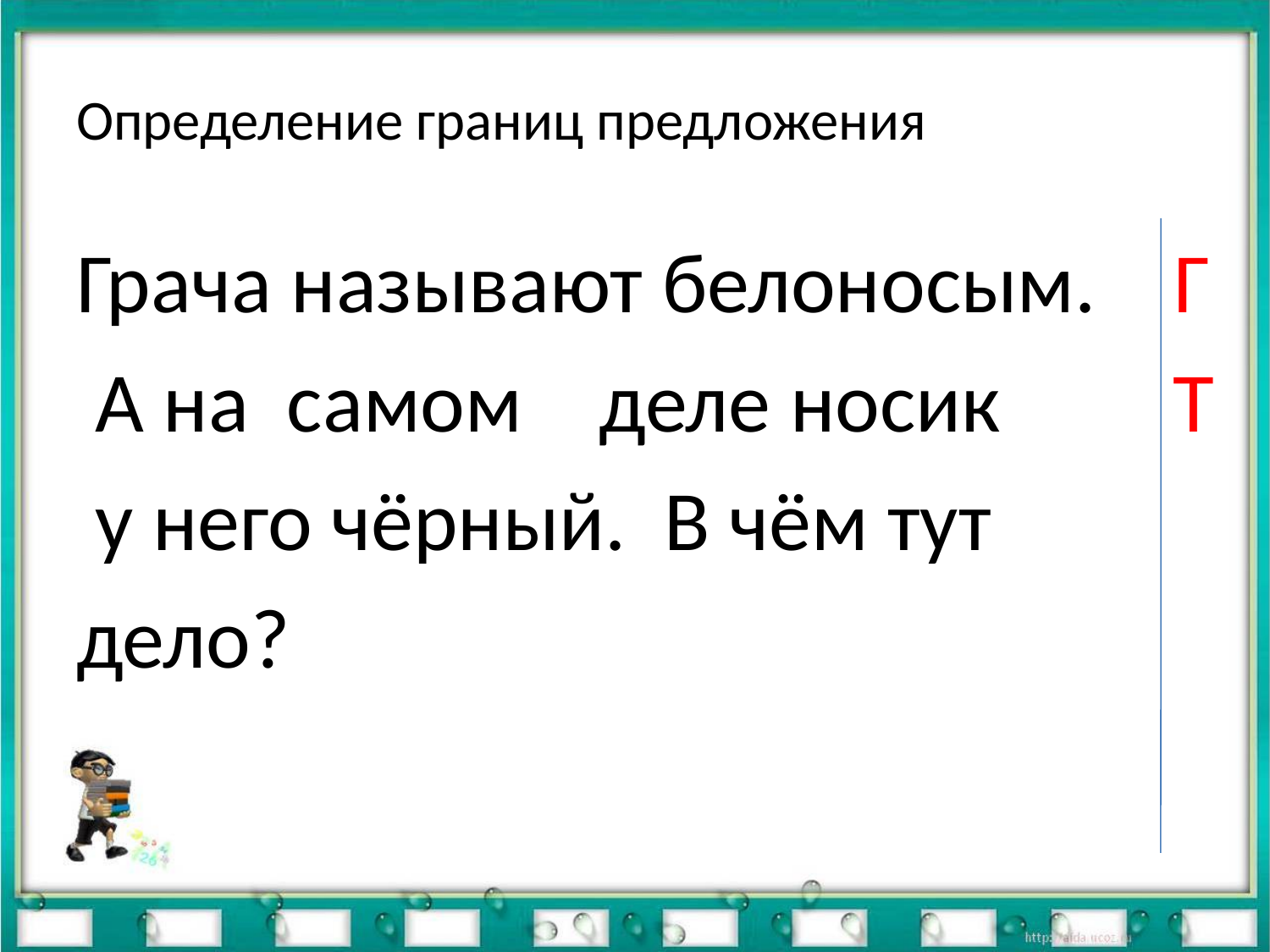

# Определение границ предложения
Грача называют белоносым.    Г
 А на  самом    деле носик         Т
 у него чёрный.  В чём тут
дело?